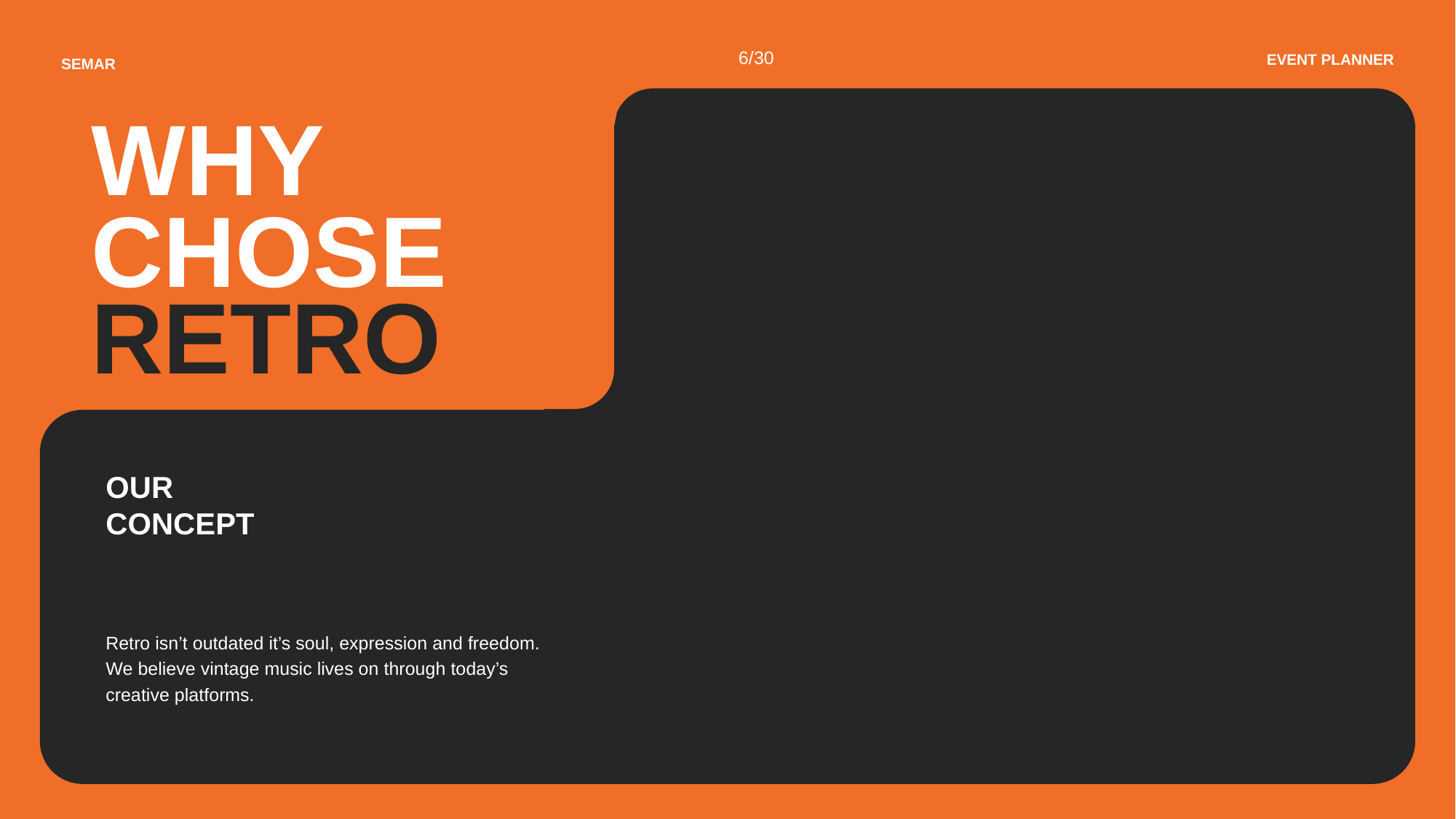

6/30
SEMAR

WHY

CHOSE
RETRO
OUR
CONCEPT
Retro isn’t outdated it’s soul, expression and freedom. We believe vintage music lives on through today’s creative platforms.